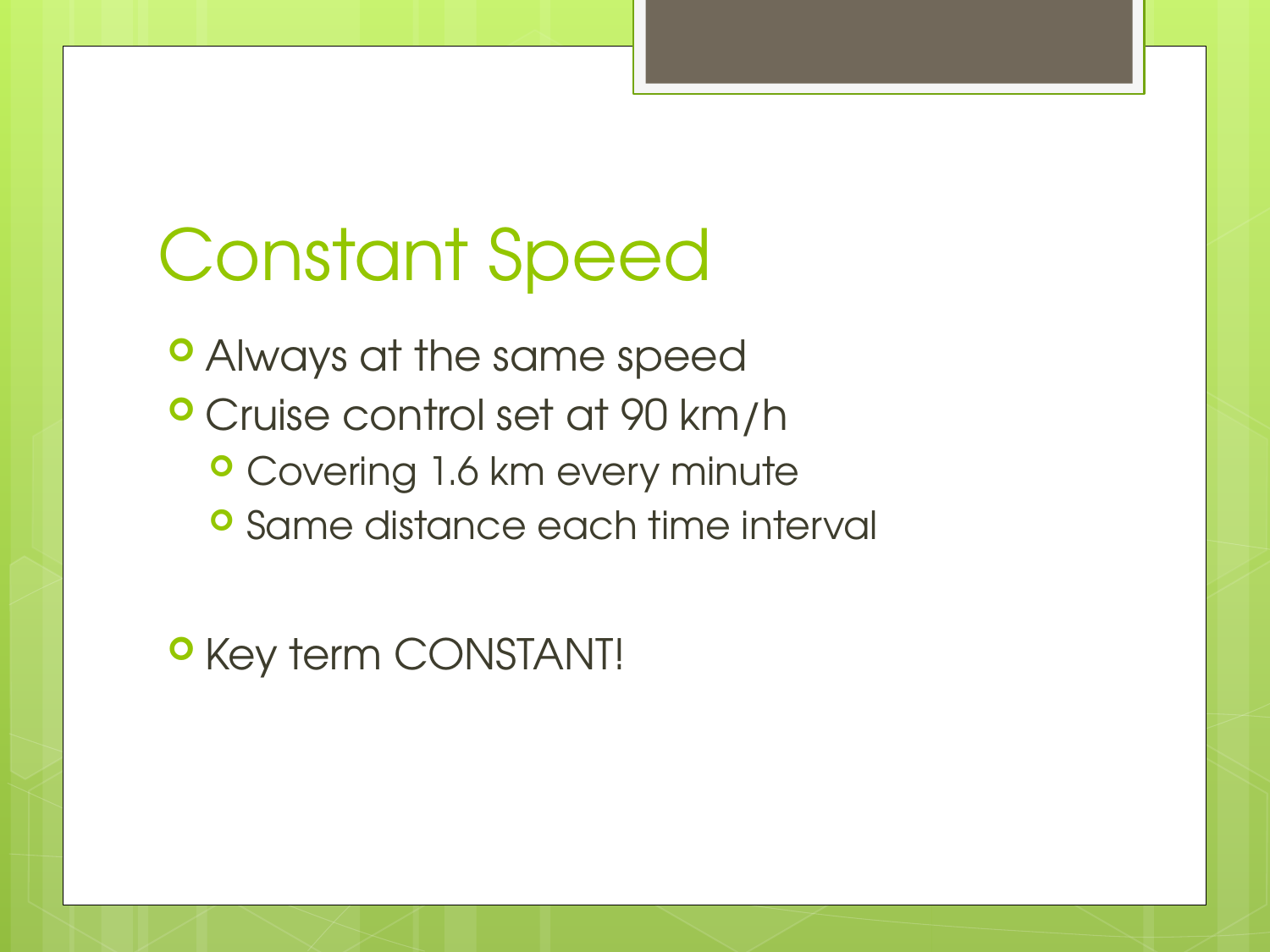

# Constant Speed
Always at the same speed
Cruise control set at 90 km/h
Covering 1.6 km every minute
Same distance each time interval

Key term CONSTANT!